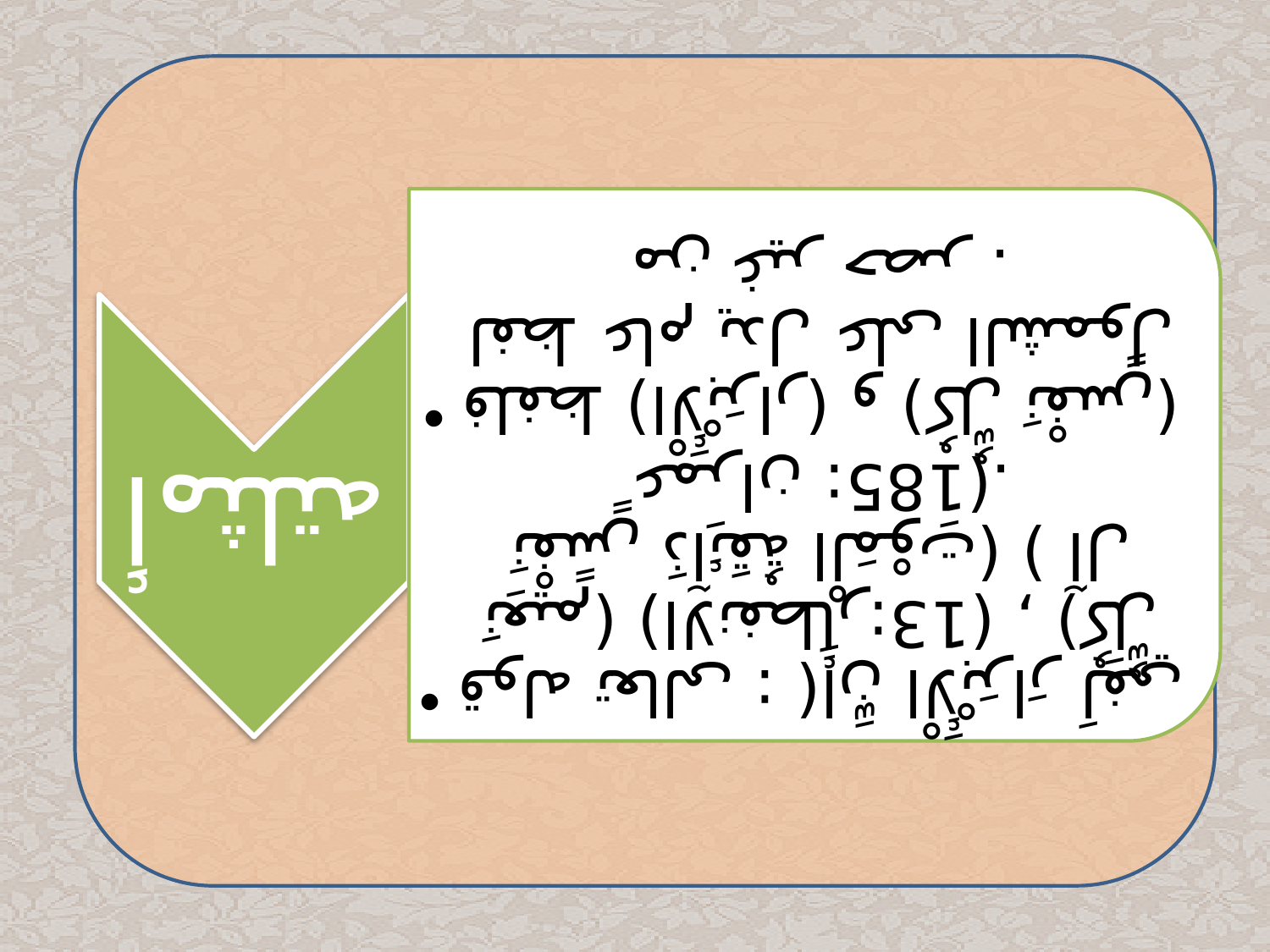

أمثلته
قوله تعالى : )إِنَّ الْأَبْرَارَ لَفِي نَعِيمٍ) (الانفطار:13) , (كُلُّ نَفْسٍ ذَآئِقَةُ الْمَوْتِ) ( آل عمران :185).
فلفظ (الْأَبْرَار) و (كُلُّ نَفْسٍ) لفظ عام يدل على الشمول من غير حصر .